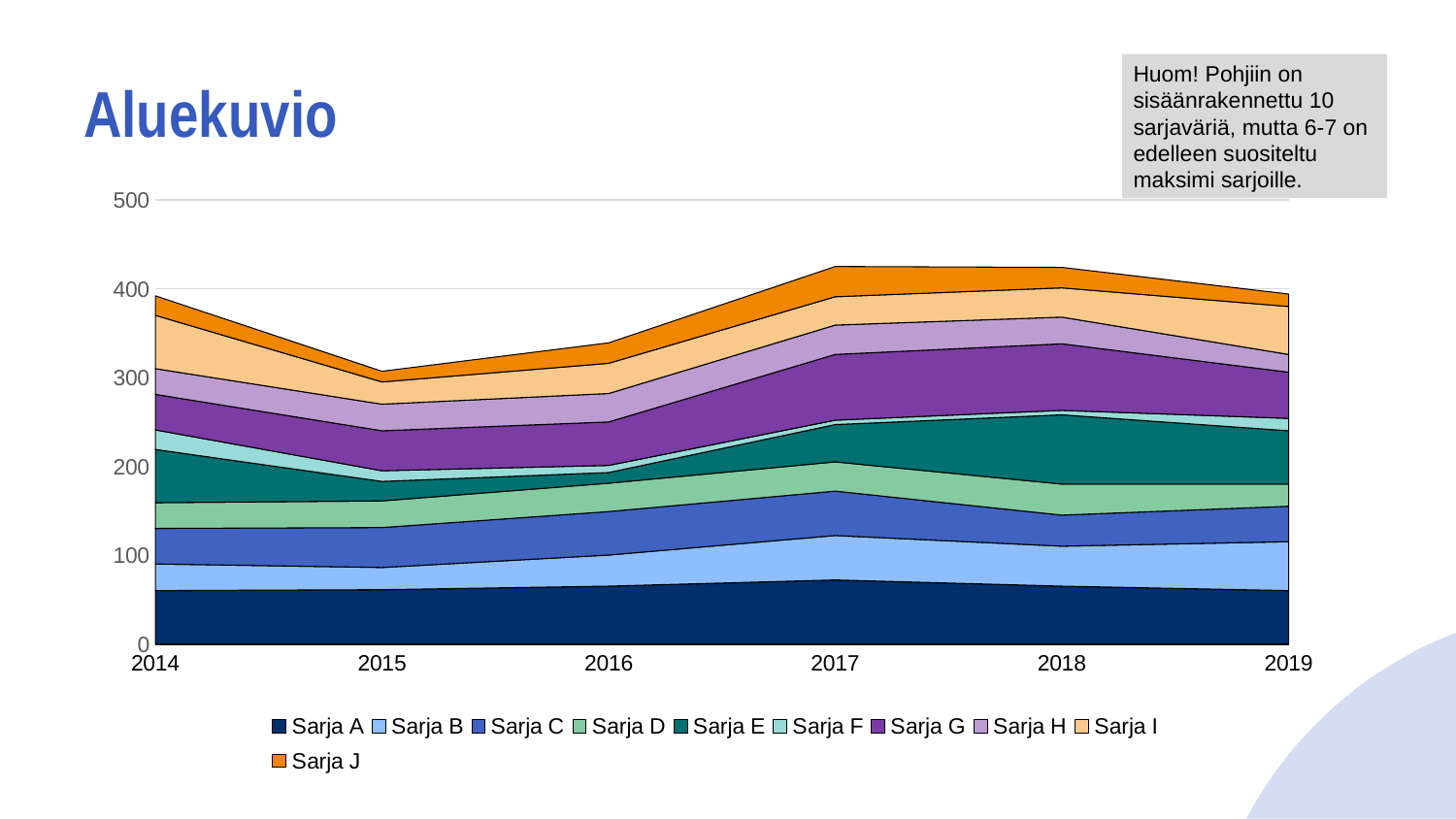

# Aluekuvio
Huom! Pohjiin on sisäänrakennettu 10 sarjaväriä, mutta 6-7 on edelleen suositeltu maksimi sarjoille.

### Chart

| Category | Sarja A | Sarja B | Sarja C | Sarja D | Sarja E | Sarja F | Sarja G | Sarja H | Sarja I | Sarja J |
|---|---|---|---|---|---|---|---|---|---|---|
| 2014 | 60.0 | 30.0 | 40.0 | 29.0 | 60.0 | 22.0 | 40.0 | 29.0 | 60.0 | 22.0 |
| 2015 | 61.0 | 25.0 | 45.0 | 30.0 | 22.0 | 12.0 | 45.0 | 30.0 | 25.0 | 12.0 |
| 2016 | 65.0 | 35.0 | 49.0 | 32.0 | 12.0 | 8.0 | 49.0 | 32.0 | 34.0 | 23.0 |
| 2017 | 72.0 | 50.0 | 50.0 | 33.0 | 42.0 | 5.0 | 74.0 | 33.0 | 32.0 | 34.0 |
| 2018 | 65.0 | 45.0 | 35.0 | 35.0 | 78.0 | 5.0 | 75.0 | 30.0 | 33.0 | 23.0 |
| 2019 | 60.0 | 55.0 | 40.0 | 25.0 | 60.0 | 14.0 | 52.0 | 20.0 | 54.0 | 14.0 |